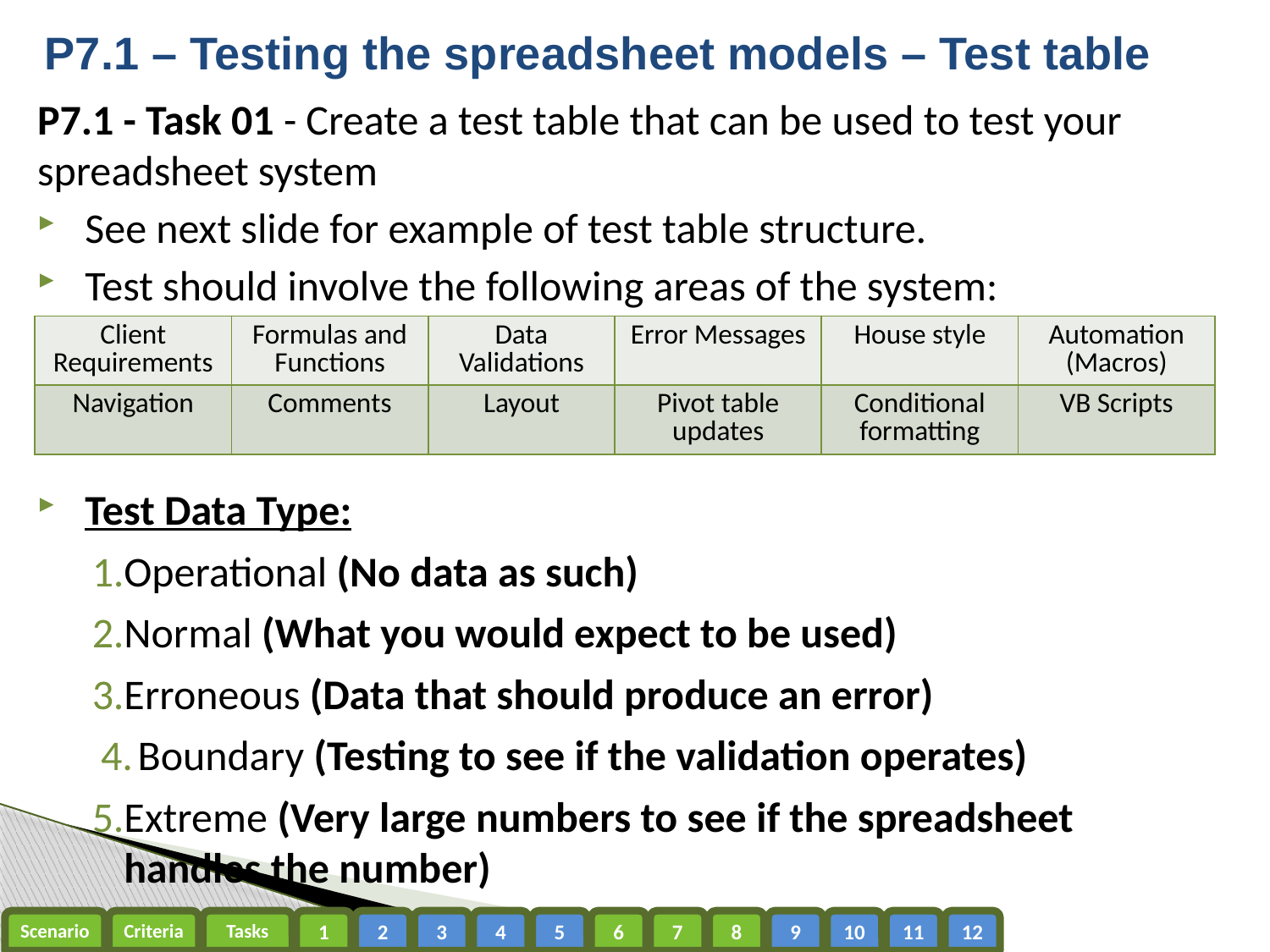

# P7.1 – Testing the spreadsheet models – Test table
P7.1 - Task 01 - Create a test table that can be used to test your spreadsheet system
See next slide for example of test table structure.
Test should involve the following areas of the system:

Test Data Type:
Operational (No data as such)
Normal (What you would expect to be used)
Erroneous (Data that should produce an error)
Boundary (Testing to see if the validation operates)
Extreme (Very large numbers to see if the spreadsheet handles the number)
| Client Requirements | Formulas and Functions | Data Validations | Error Messages | House style | Automation (Macros) |
| --- | --- | --- | --- | --- | --- |
| Navigation | Comments | Layout | Pivot table updates | Conditional formatting | VB Scripts |